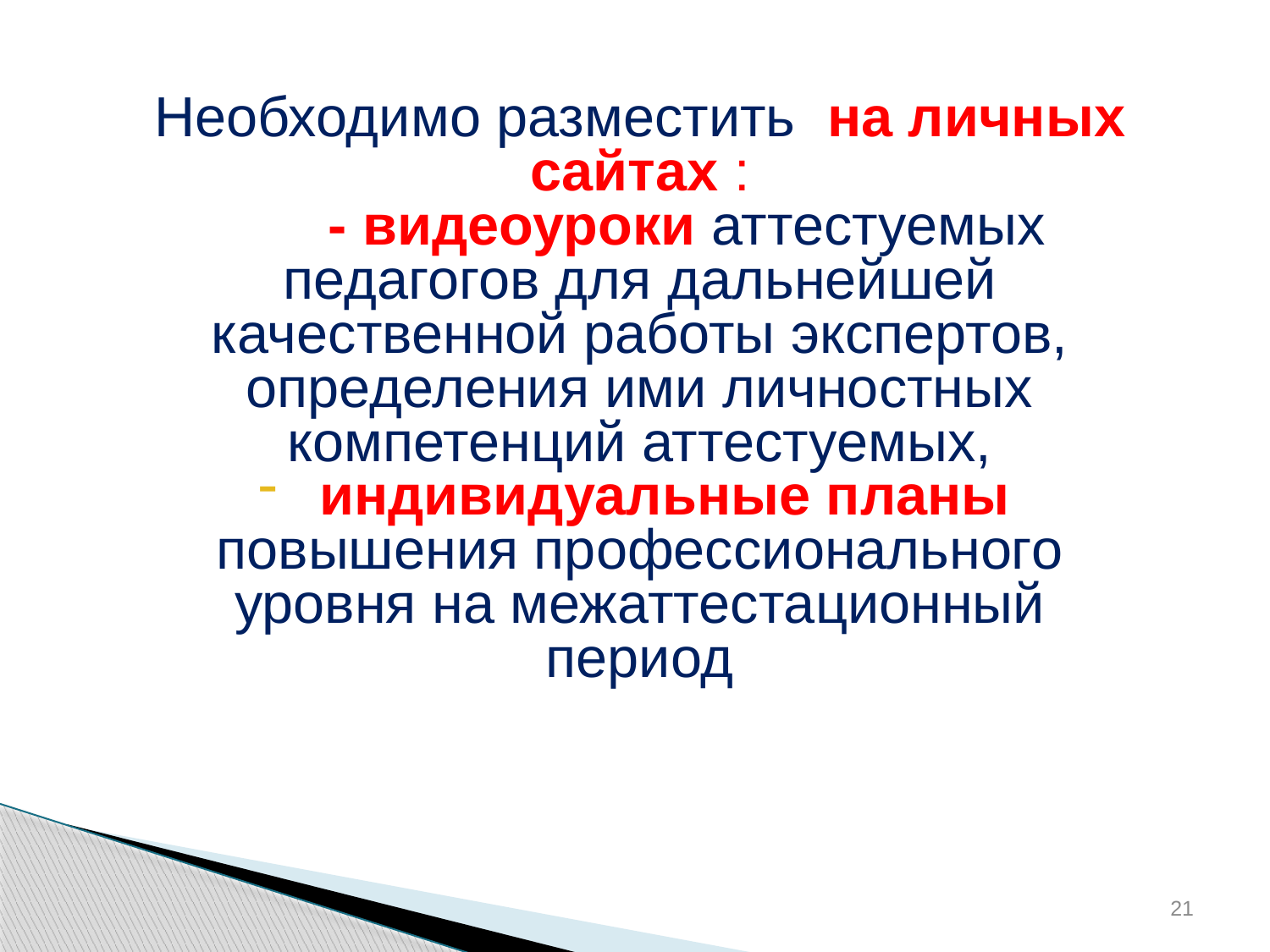

Необходимо разместить  на личных сайтах :
      - видеоуроки аттестуемых педагогов для дальнейшей качественной работы экспертов, определения ими личностных компетенций аттестуемых,
  индивидуальные планы повышения профессионального уровня на межаттестационный период

21